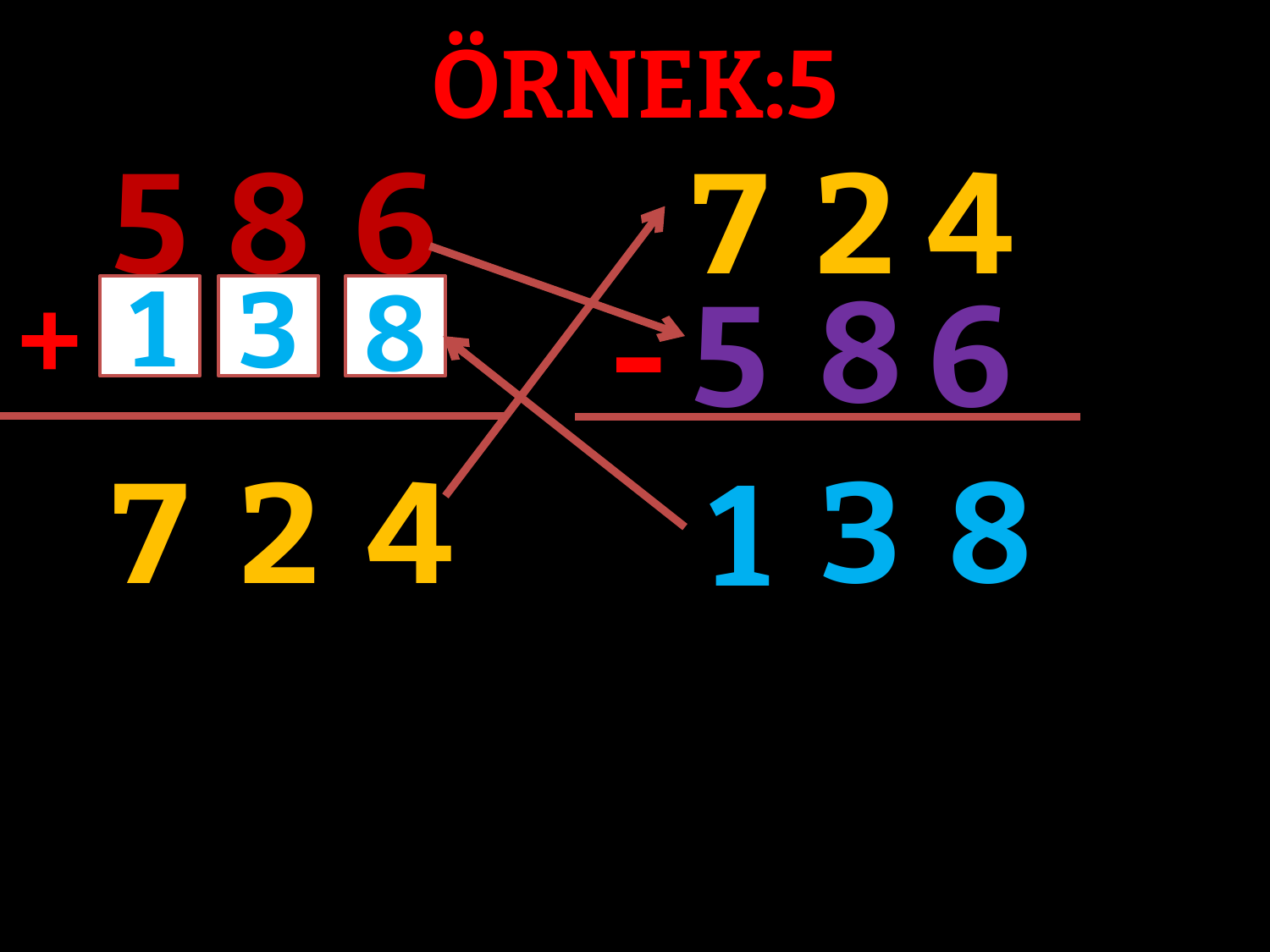

ÖRNEK:5
4
2
7
6
5
8
1
8
3
8
+
5
-
6

3
8
4
7
2
1